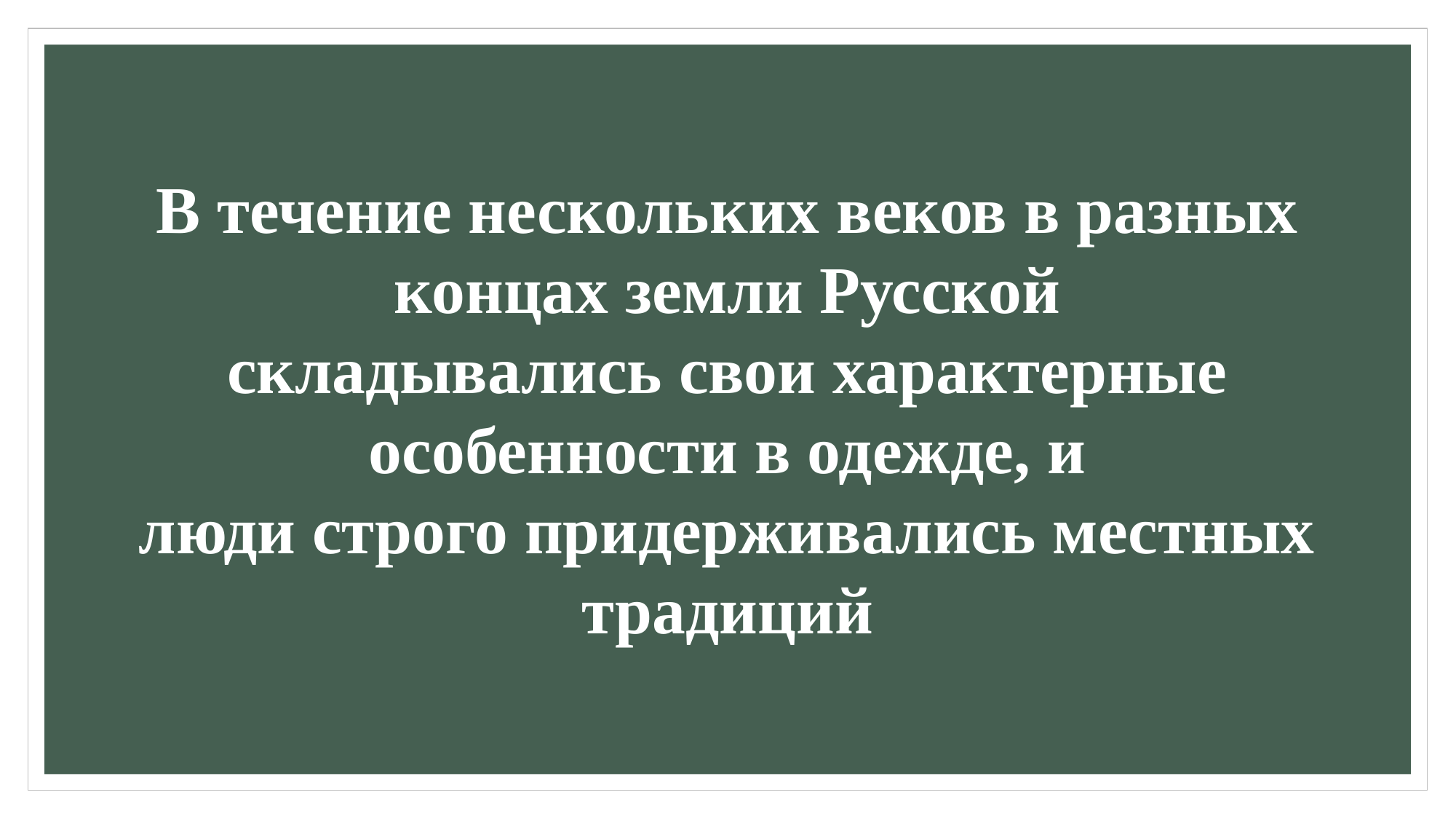

В течение нескольких веков в разных концах земли Русской
складывались свои характерные особенности в одежде, и
люди строго придерживались местных традиций